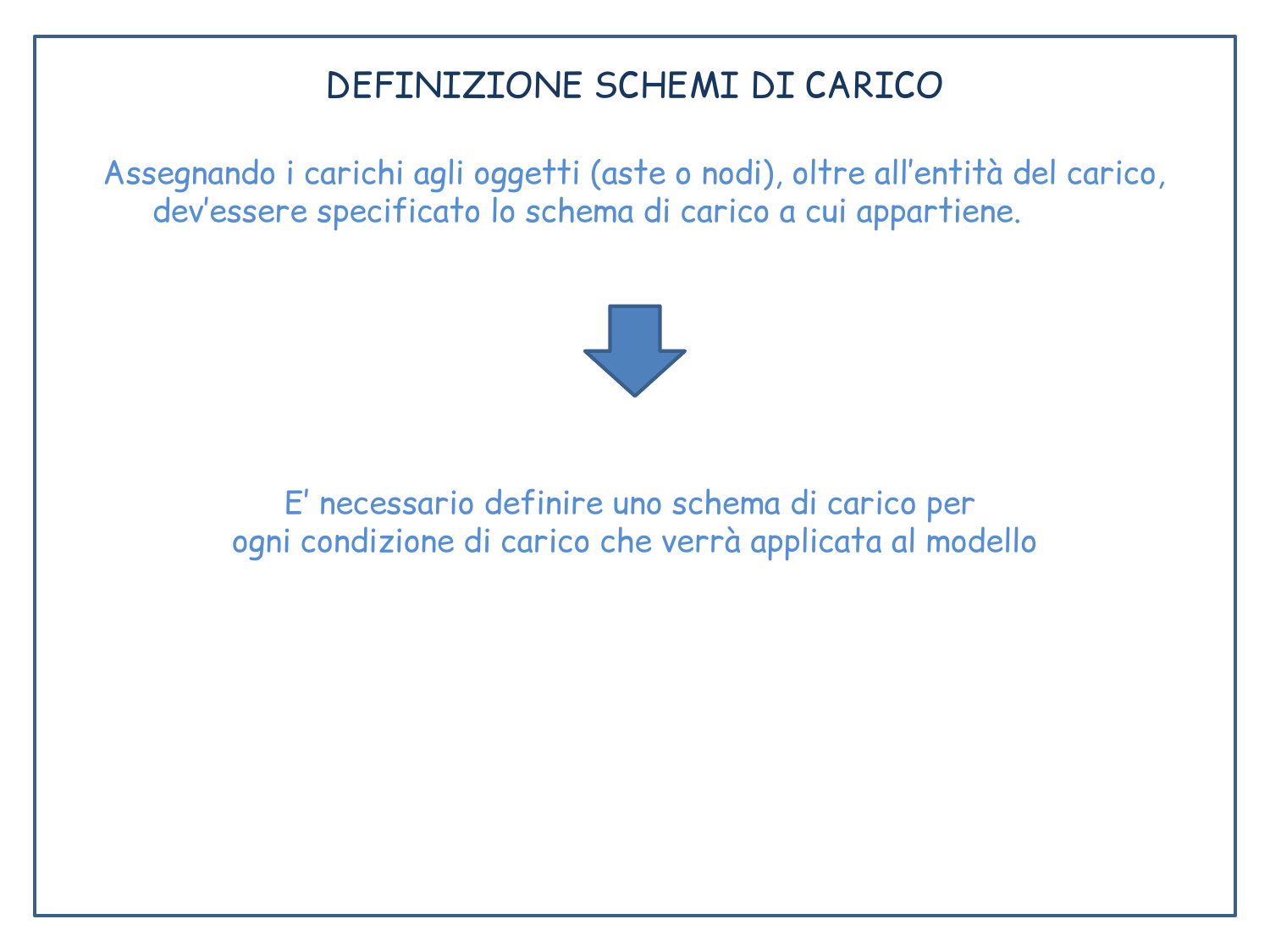

DEFINIZIONE SCHEMI DI CARICO

Assegnando i carichi agli oggetti (aste o nodi), oltre all’entità del carico, dev’essere specificato lo schema di carico a cui appartiene.

E’ necessario definire uno schema di carico per
ogni condizione di carico che verrà applicata al modello